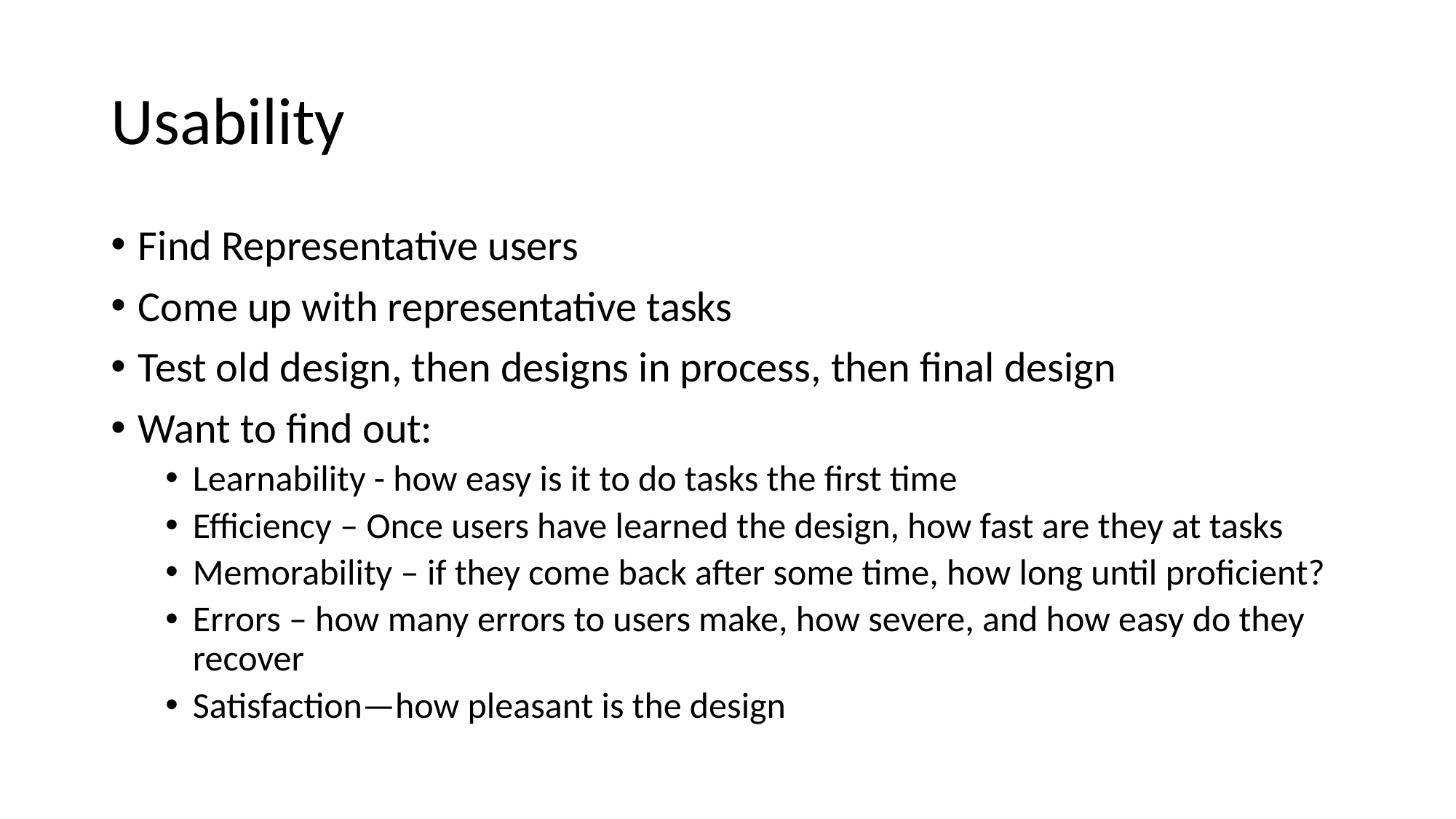

# Usability
Find Representative users
Come up with representative tasks
Test old design, then designs in process, then final design
Want to find out:
Learnability - how easy is it to do tasks the first time
Efficiency – Once users have learned the design, how fast are they at tasks
Memorability – if they come back after some time, how long until proficient?
Errors – how many errors to users make, how severe, and how easy do they recover
Satisfaction—how pleasant is the design